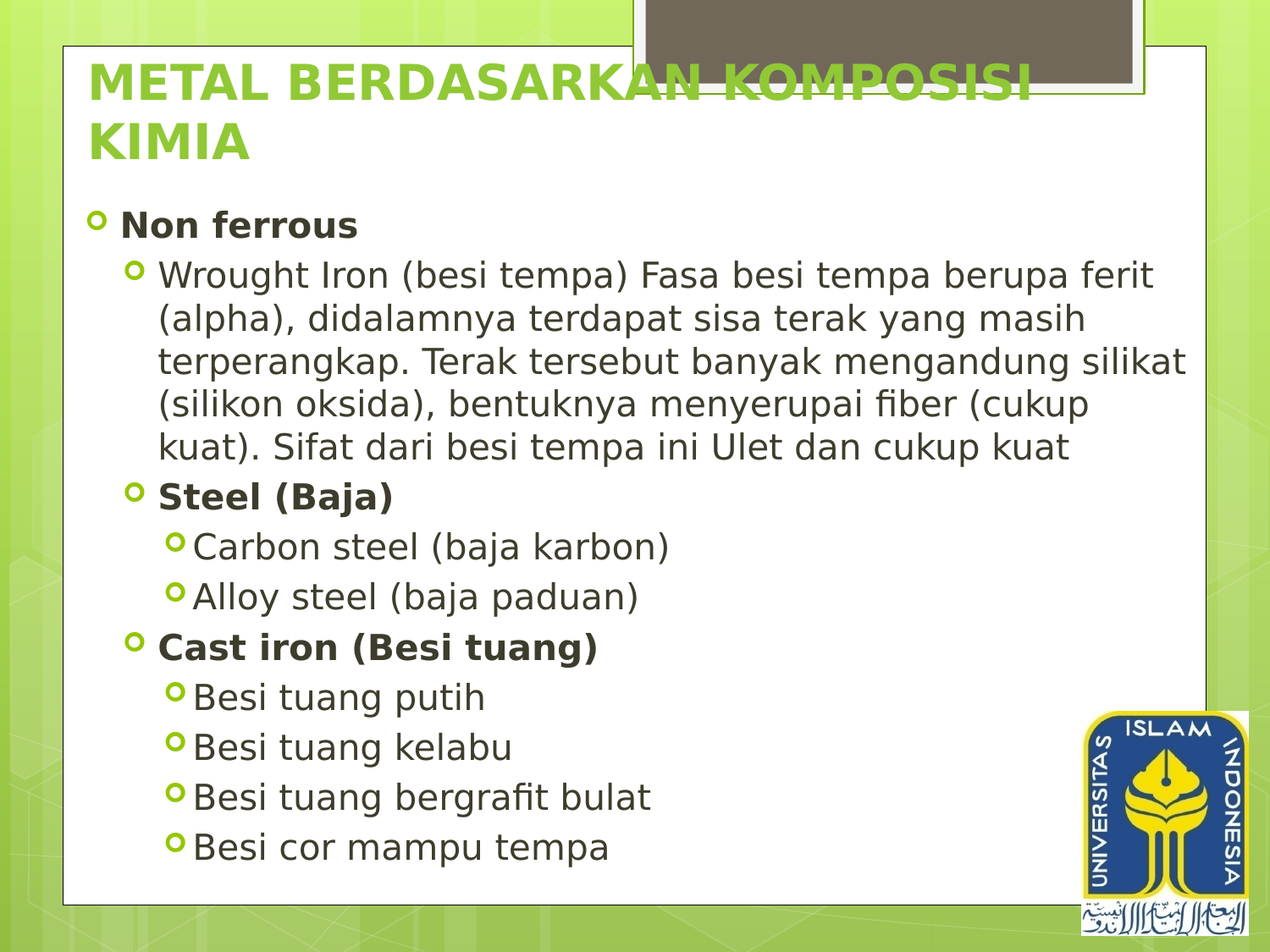

# METAL berdasarkan komposisi kimia
Non ferrous
Wrought Iron (besi tempa) Fasa besi tempa berupa ferit (alpha), didalamnya terdapat sisa terak yang masih terperangkap. Terak tersebut banyak mengandung silikat (silikon oksida), bentuknya menyerupai fiber (cukup kuat). Sifat dari besi tempa ini Ulet dan cukup kuat
Steel (Baja)
Carbon steel (baja karbon)
Alloy steel (baja paduan)
Cast iron (Besi tuang)
Besi tuang putih
Besi tuang kelabu
Besi tuang bergrafit bulat
Besi cor mampu tempa